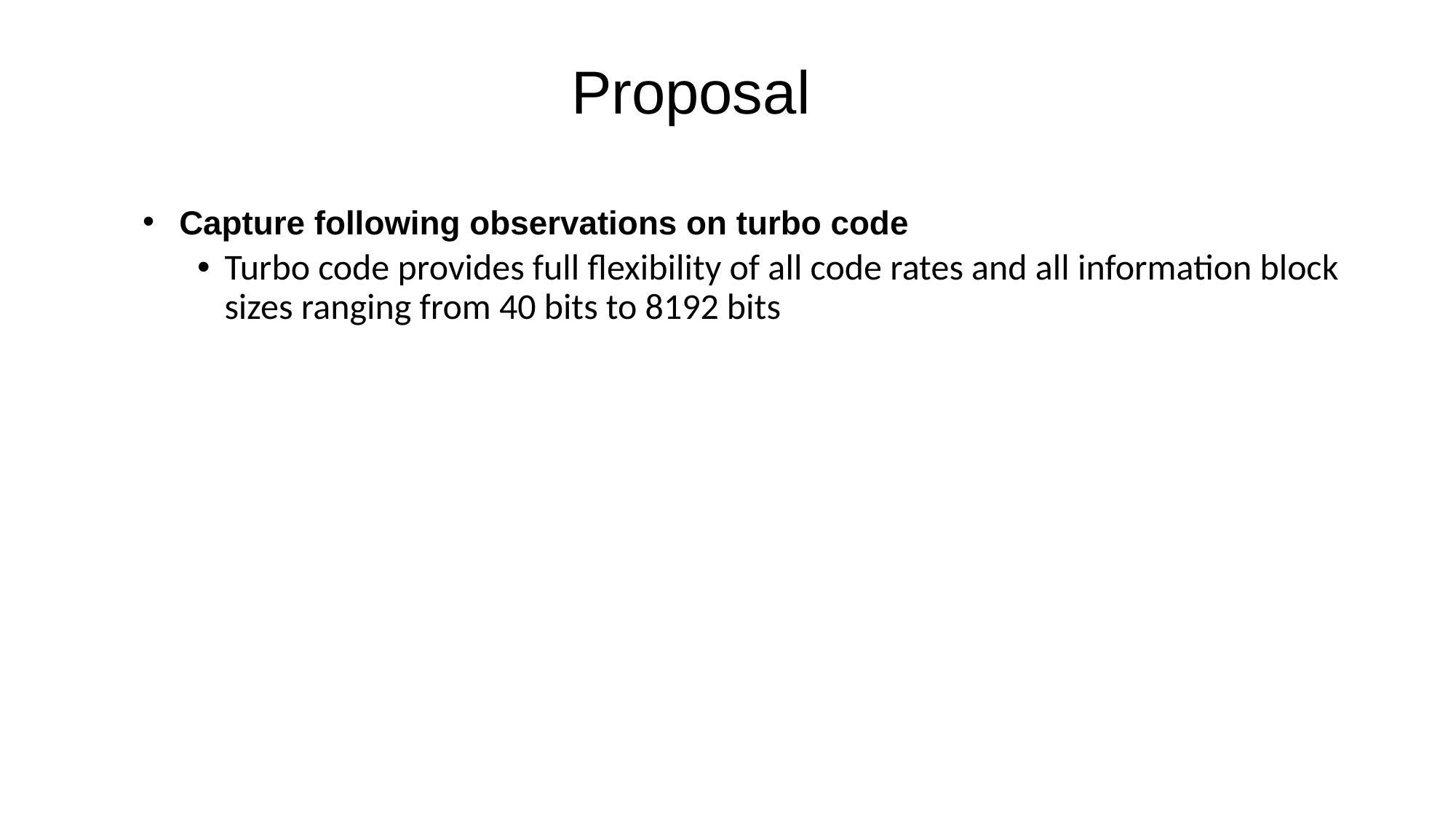

Proposal
 Capture following observations on turbo code
Turbo code provides full flexibility of all code rates and all information block sizes ranging from 40 bits to 8192 bits